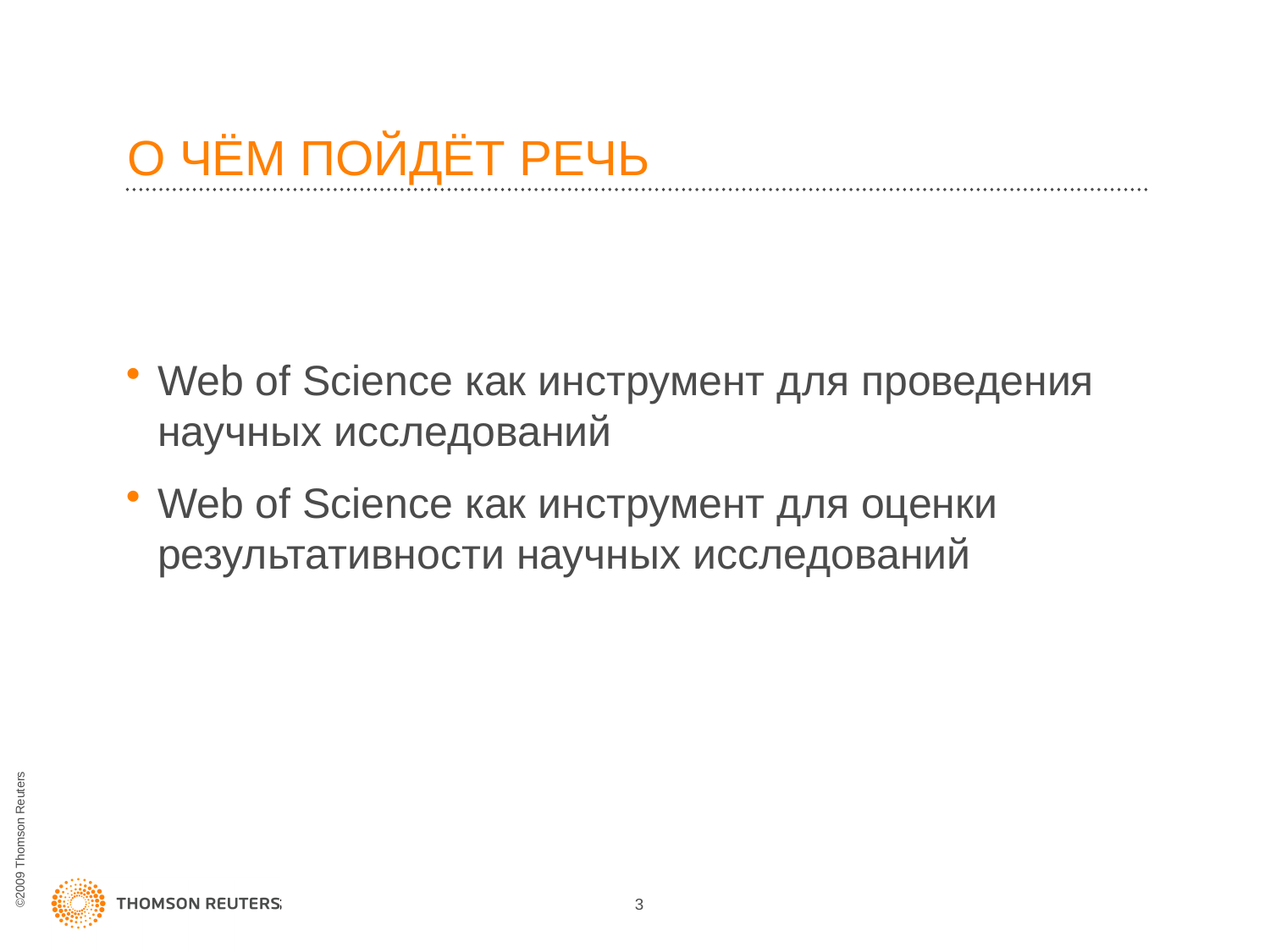

# О ЧЁМ ПОЙДЁТ РЕЧЬ
Web of Science как инструмент для проведения научных исследований
Web of Science как инструмент для оценки результативности научных исследований
3